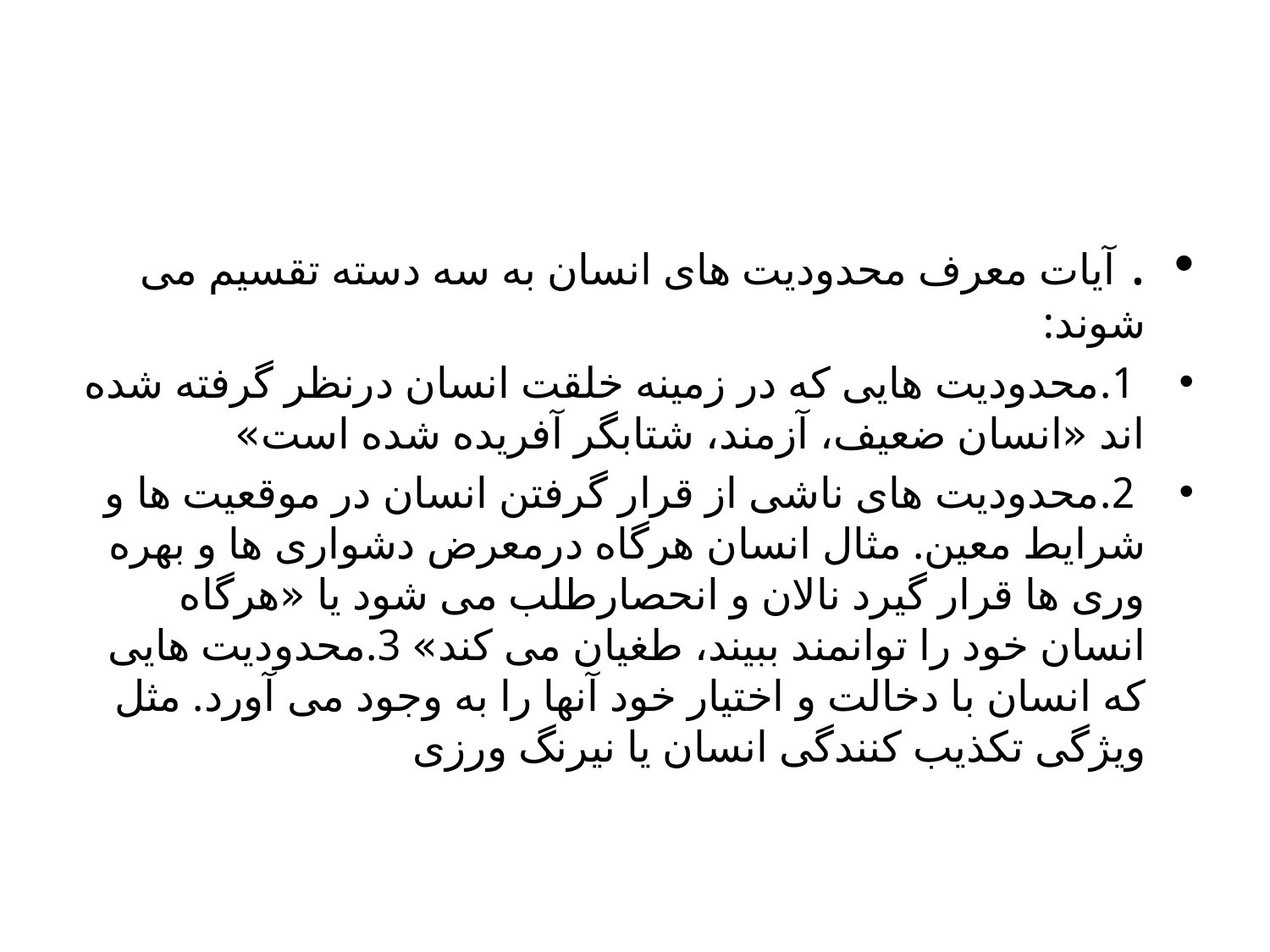

#
. آیات معرف محدودیت های انسان به سه دسته تقسیم می شوند:
 1.محدودیت هایی که در زمینه خلقت انسان درنظر گرفته شده اند «انسان ضعیف، آزمند، شتابگر آفریده شده است»
 2.محدودیت های ناشی از قرار گرفتن انسان در موقعیت ها و شرایط معین. مثال انسان هرگاه درمعرض دشواری ها و بهره وری ها قرار گیرد نالان و انحصارطلب می شود یا «هرگاه انسان خود را توانمند ببیند، طغیان می کند» 3.محدودیت هایی که انسان با دخالت و اختیار خود آنها را به وجود می آورد. مثل ویژگی تکذیب کنندگی انسان یا نیرنگ ورزی